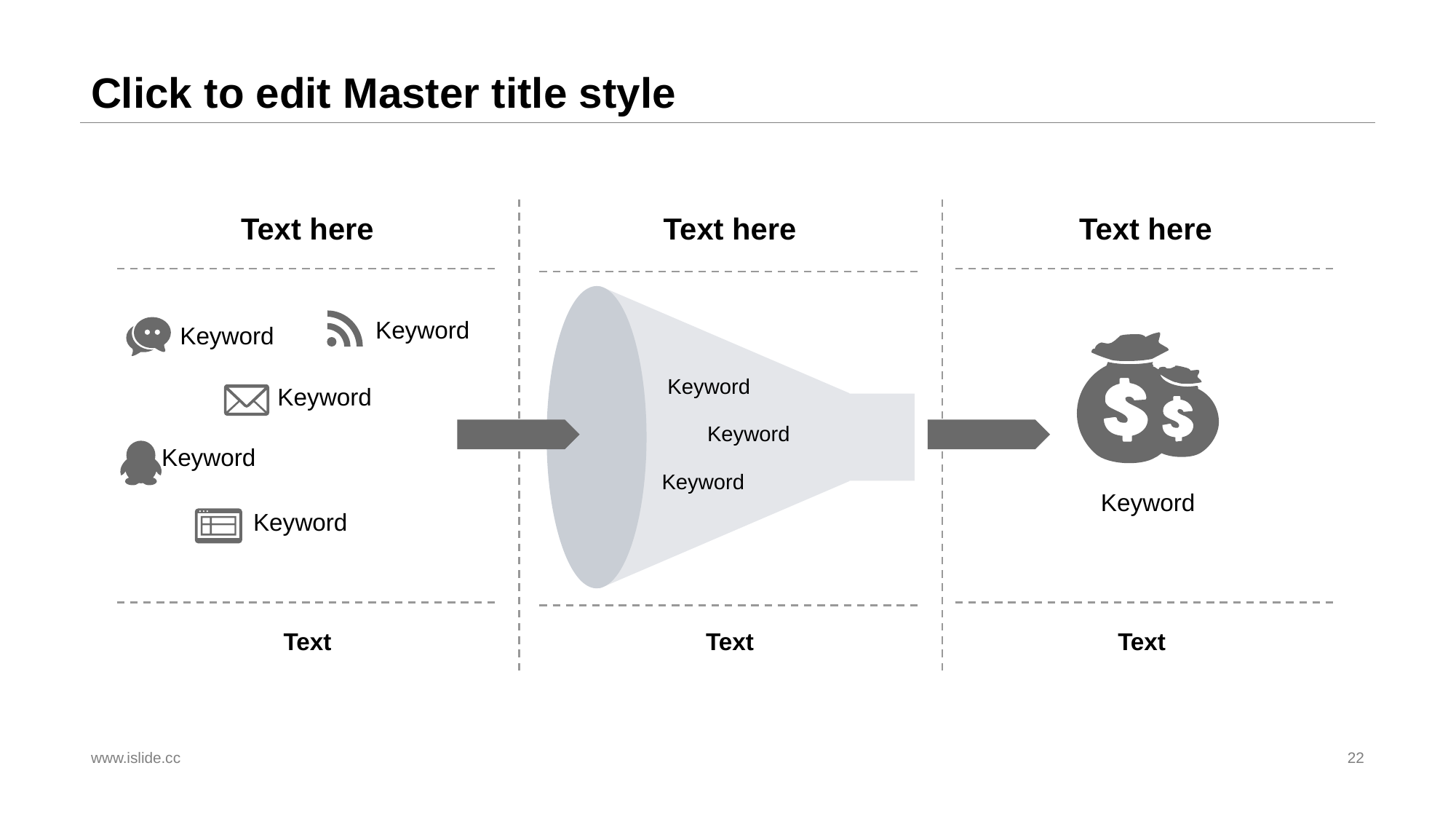

# Click to edit Master title style
Text here
Text here
Text here

Keyword

Keyword

Keyword
Keyword

Keyword

Keyword

Keyword
Keyword
Keyword

Text
Text
Text
www.islide.cc
22